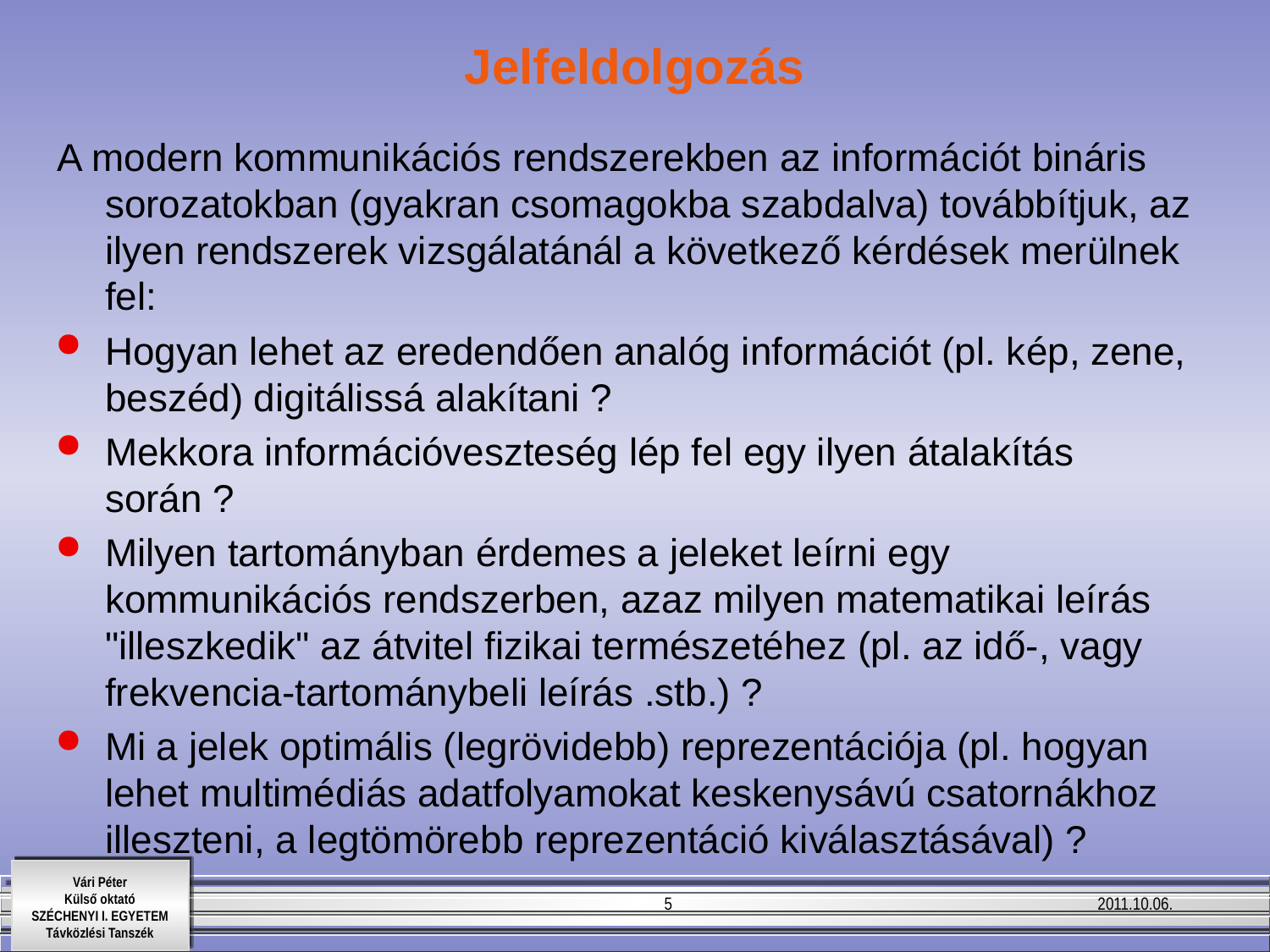

# Jelfeldolgozás
A modern kommunikációs rendszerekben az információt bináris sorozatokban (gyakran csomagokba szabdalva) továbbítjuk, az ilyen rendszerek vizsgálatánál a következő kérdések merülnek fel:
Hogyan lehet az eredendően analóg információt (pl. kép, zene, beszéd) digitálissá alakítani ?
Mekkora információveszteség lép fel egy ilyen átalakítás során ?
Milyen tartományban érdemes a jeleket leírni egy kommunikációs rendszerben, azaz milyen matematikai leírás "illeszkedik" az átvitel fizikai természetéhez (pl. az idő-, vagy frekvencia-tartománybeli leírás .stb.) ?
Mi a jelek optimális (legrövidebb) reprezentációja (pl. hogyan lehet multimédiás adatfolyamokat keskenysávú csatornákhoz illeszteni, a legtömörebb reprezentáció kiválasztásával) ?

5
2011.10.06.